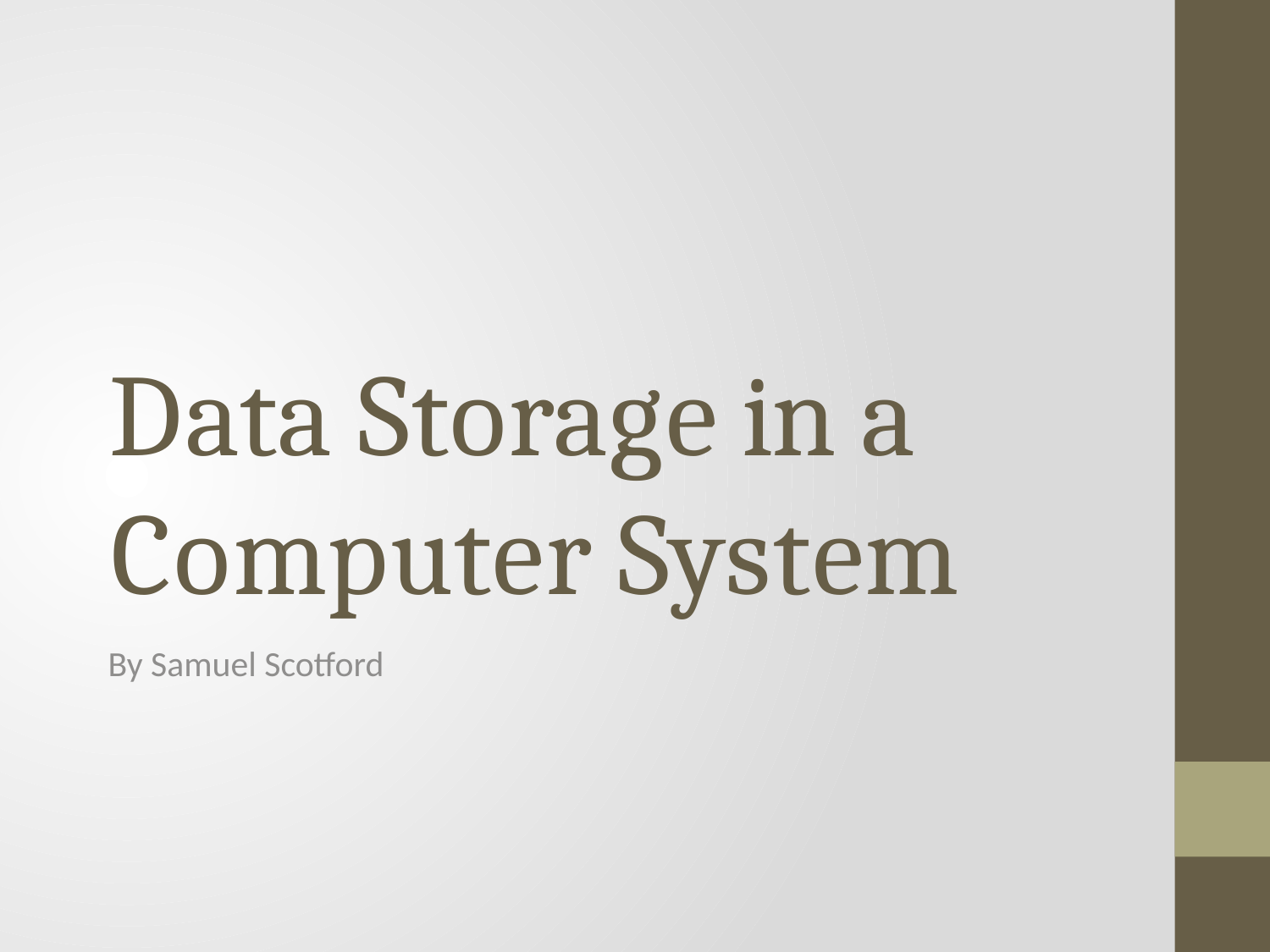

# Data Storage in a Computer System
By Samuel Scotford